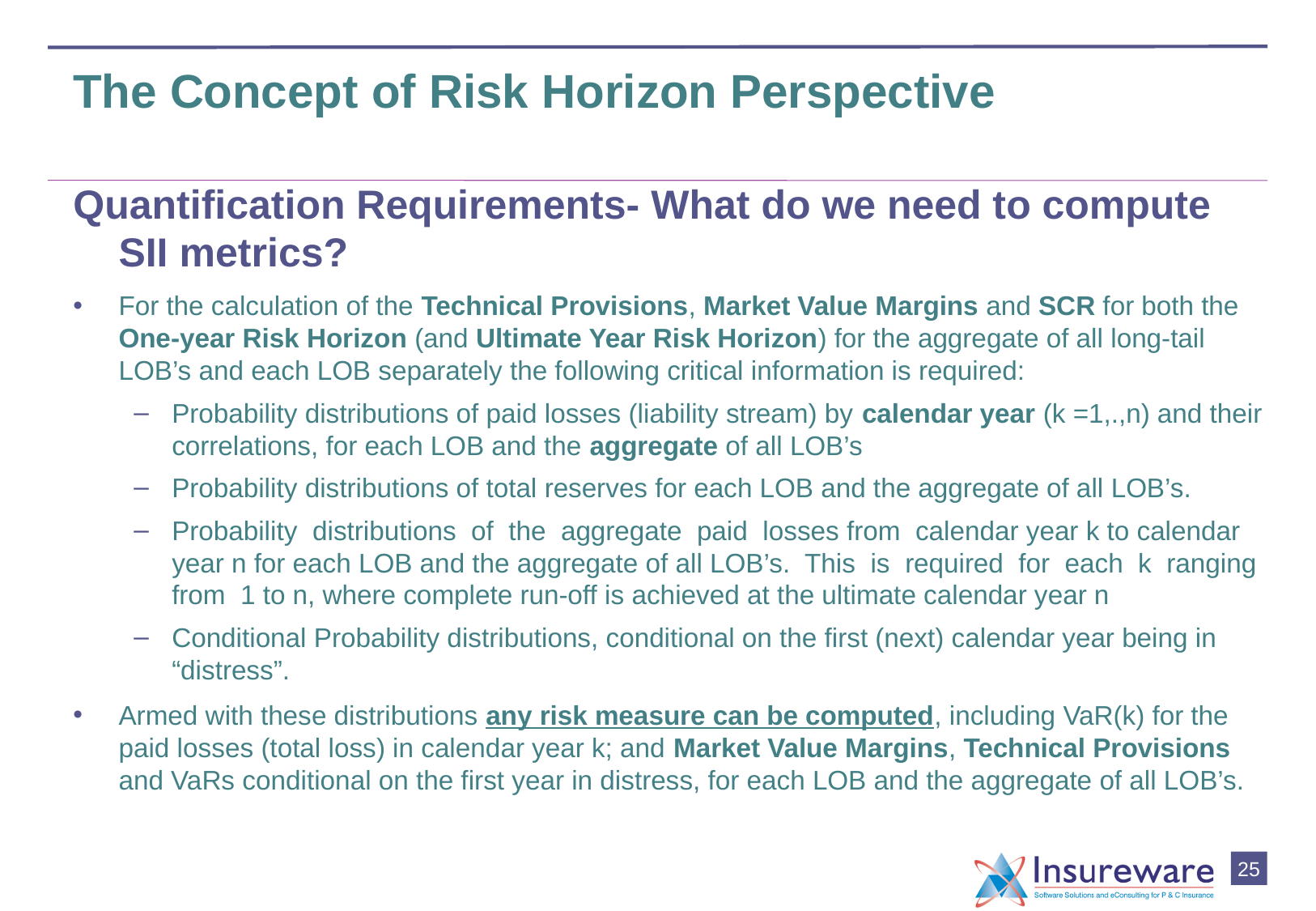

# The Concept of Risk Horizon Perspective
Quantification Requirements- What do we need to compute SII metrics?
For the calculation of the Technical Provisions, Market Value Margins and SCR for both the One-year Risk Horizon (and Ultimate Year Risk Horizon) for the aggregate of all long-tail LOB’s and each LOB separately the following critical information is required:
Probability distributions of paid losses (liability stream) by calendar year (k =1,.,n) and their correlations, for each LOB and the aggregate of all LOB’s
Probability distributions of total reserves for each LOB and the aggregate of all LOB’s.
Probability  distributions  of  the  aggregate  paid  losses from  calendar year k to calendar year n for each LOB and the aggregate of all LOB’s.  This  is  required  for  each  k  ranging  from  1 to n, where complete run-off is achieved at the ultimate calendar year n
Conditional Probability distributions, conditional on the first (next) calendar year being in “distress”.
Armed with these distributions any risk measure can be computed, including VaR(k) for the paid losses (total loss) in calendar year k; and Market Value Margins, Technical Provisions and VaRs conditional on the first year in distress, for each LOB and the aggregate of all LOB’s.

25